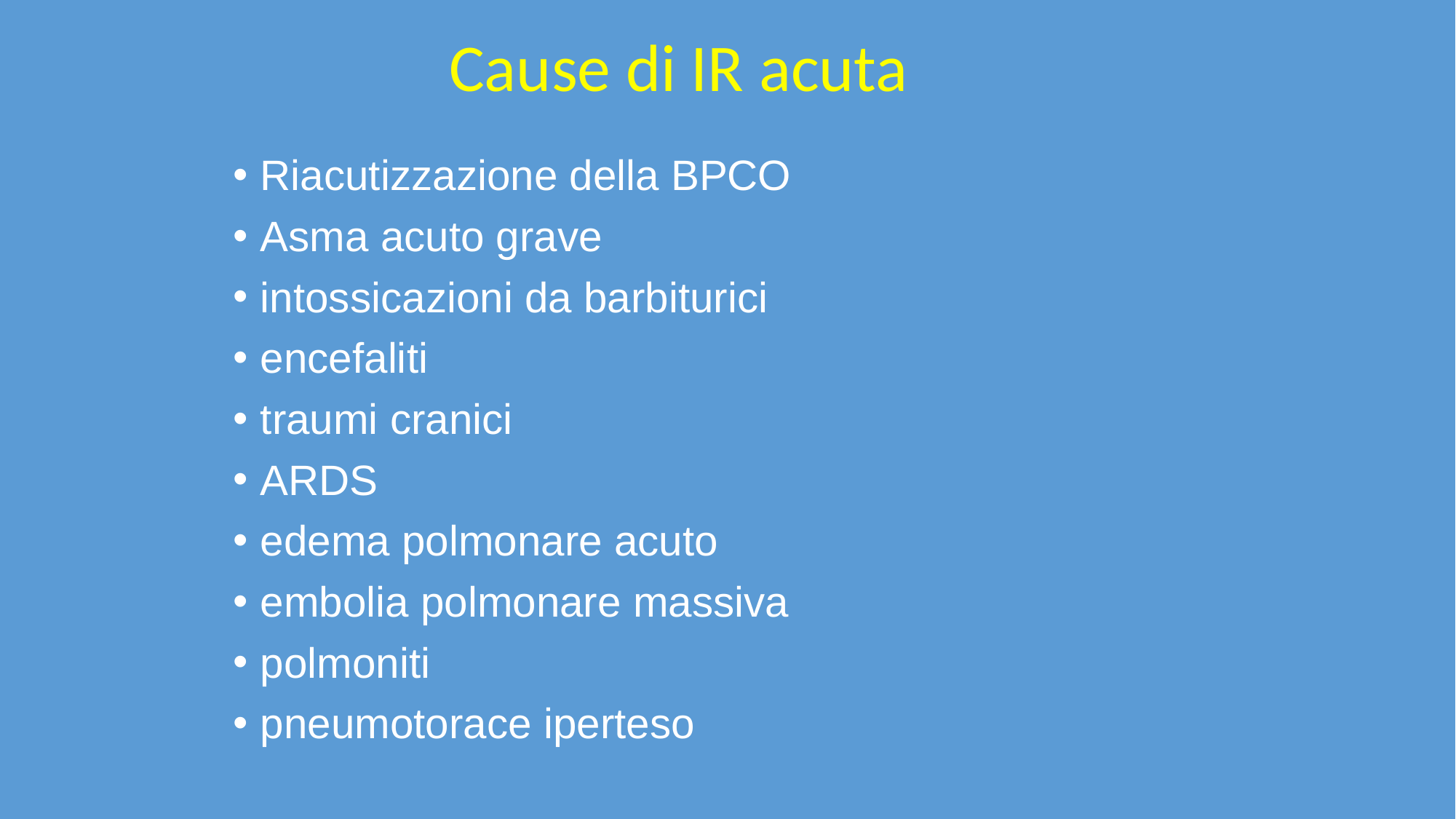

Cause di IR acuta
Riacutizzazione della BPCO
Asma acuto grave
intossicazioni da barbiturici
encefaliti
traumi cranici
ARDS
edema polmonare acuto
embolia polmonare massiva
polmoniti
pneumotorace iperteso